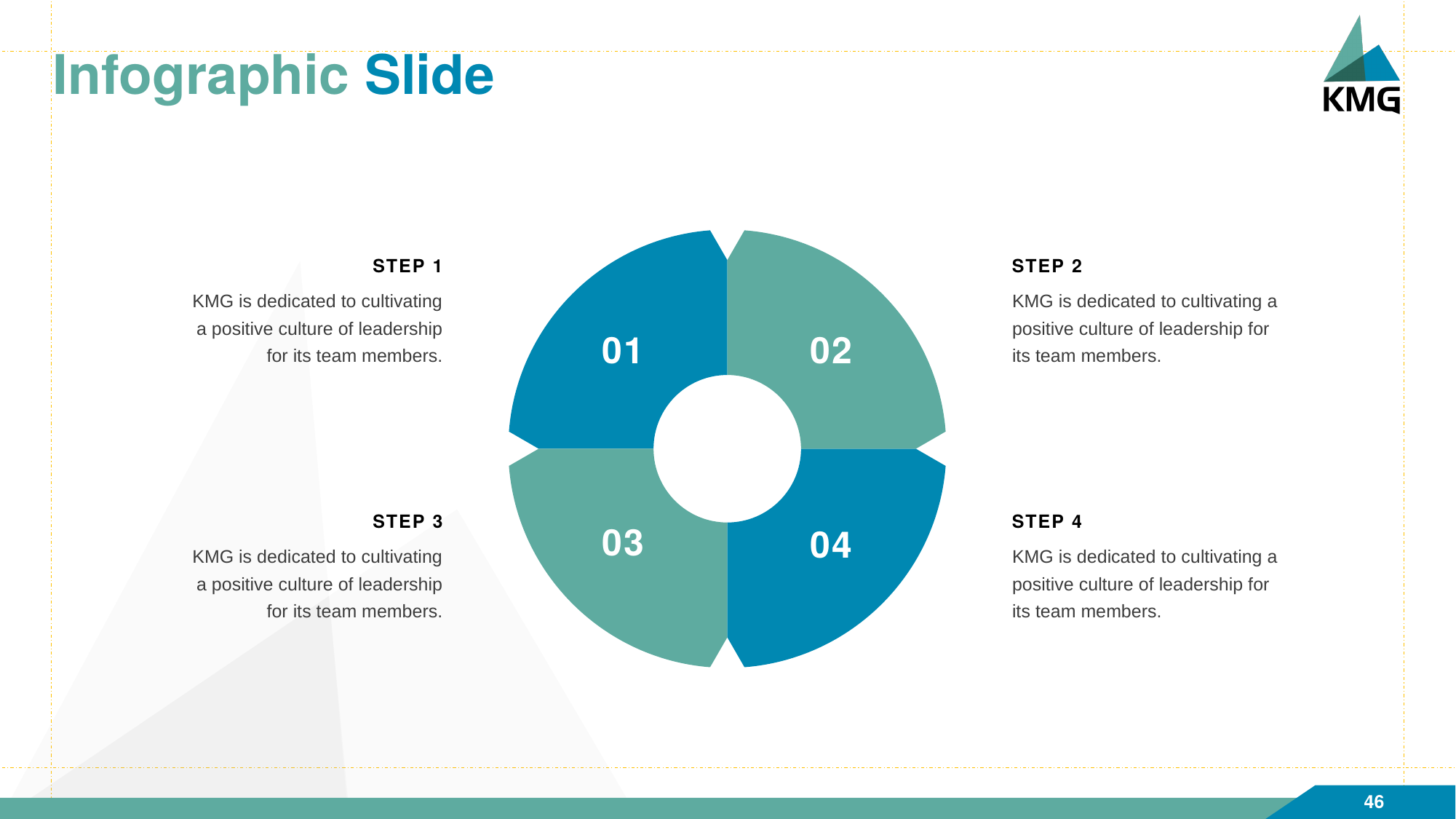

# Infographic Slide

01
02

03
04
STEP 1
STEP 2
KMG is dedicated to cultivating a positive culture of leadership for its team members.
KMG is dedicated to cultivating a positive culture of leadership for its team members.
STEP 3
STEP 4
KMG is dedicated to cultivating a positive culture of leadership for its team members.
KMG is dedicated to cultivating a positive culture of leadership for its team members.